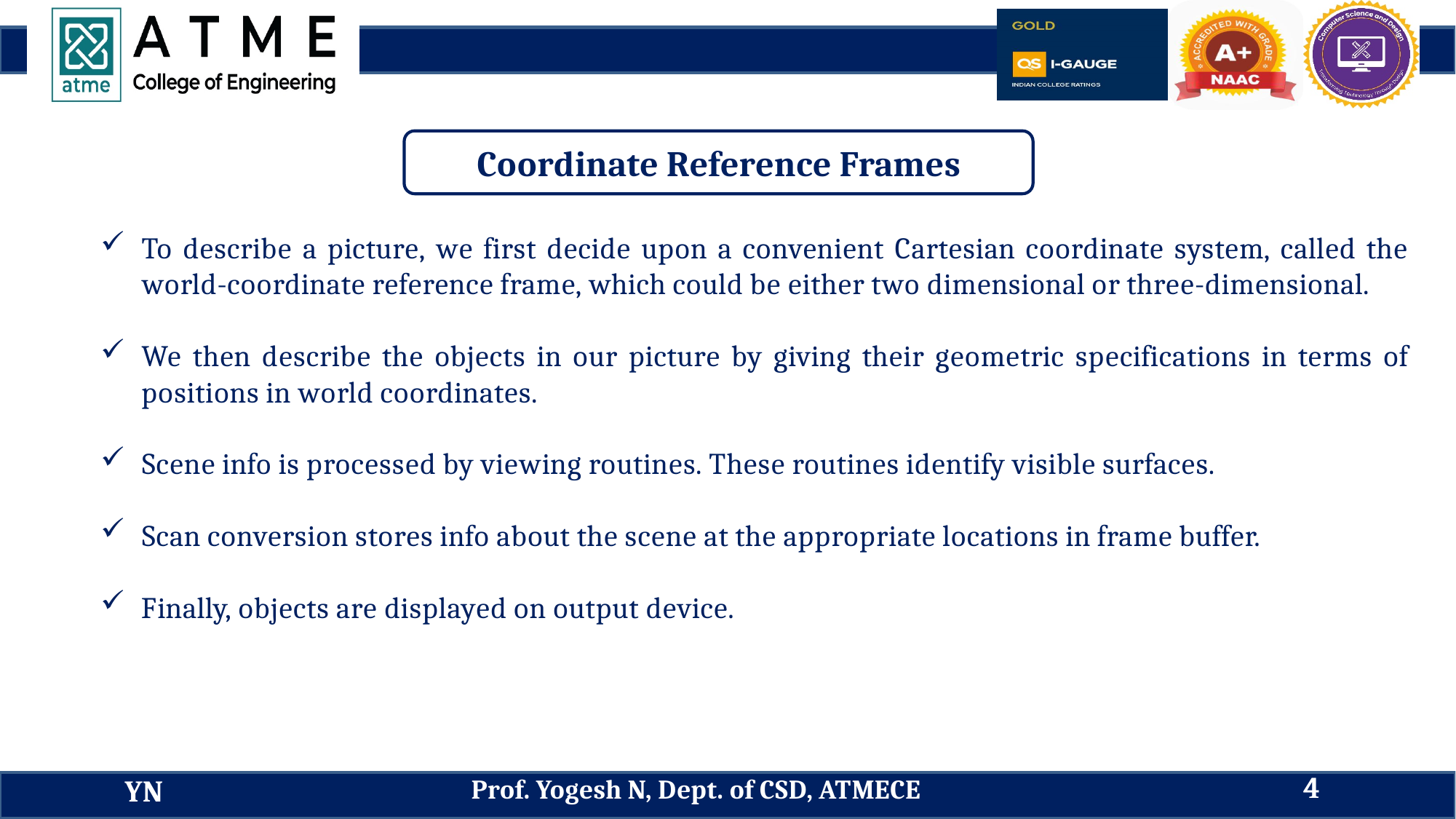

Coordinate Reference Frames
To describe a picture, we first decide upon a convenient Cartesian coordinate system, called the world-coordinate reference frame, which could be either two dimensional or three-dimensional.

We then describe the objects in our picture by giving their geometric specifications in terms of positions in world coordinates.

Scene info is processed by viewing routines. These routines identify visible surfaces.

Scan conversion stores info about the scene at the appropriate locations in frame buffer.

Finally, objects are displayed on output device.

4
Prof. Yogesh N, Dept. of CSD, ATMECE
YN